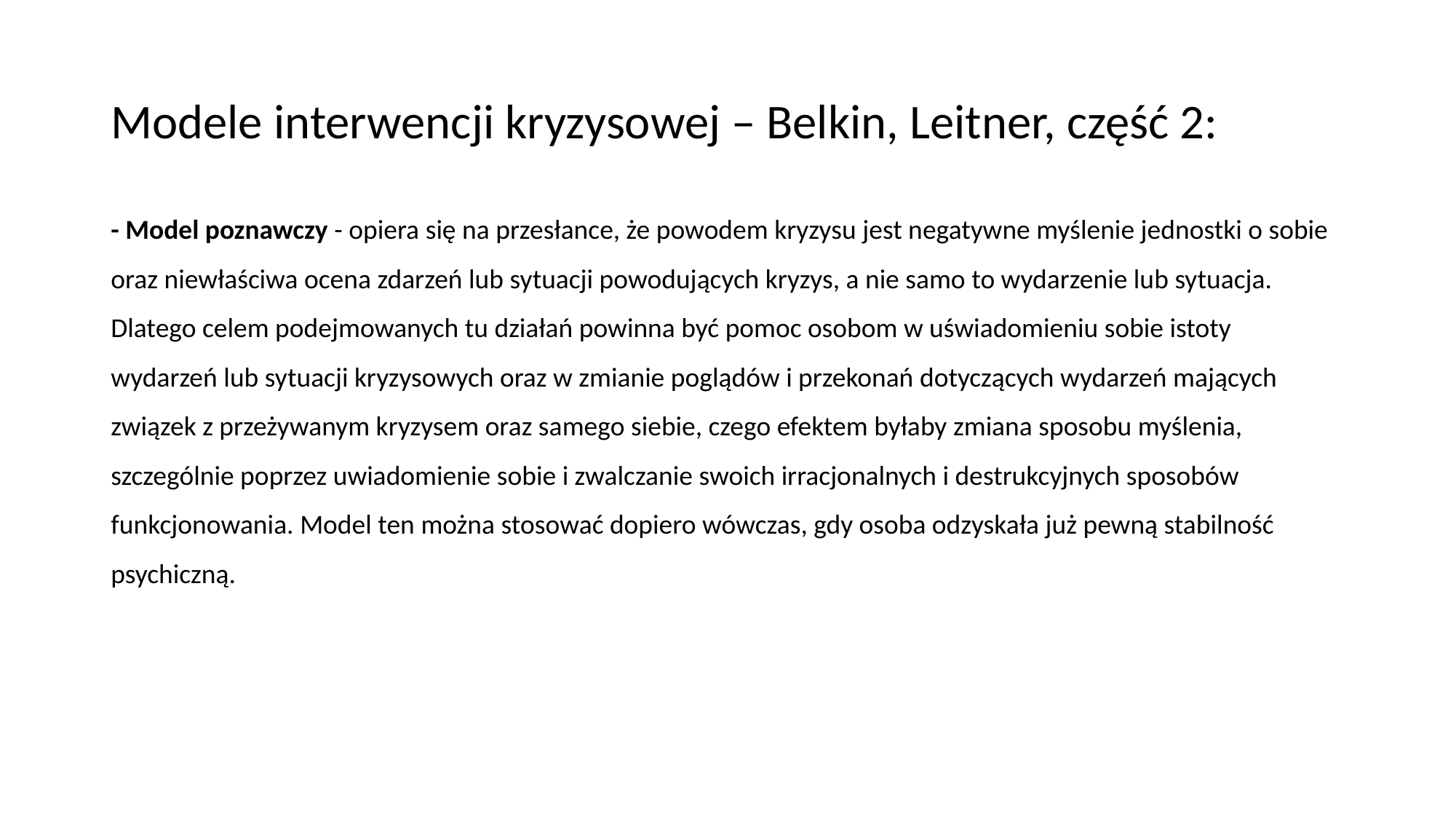

# Modele interwencji kryzysowej – Belkin, Leitner, część 2:
- Model poznawczy - opiera się na przesłance, że powodem kryzysu jest negatywne myślenie jednostki o sobie oraz niewłaściwa ocena zdarzeń lub sytuacji powodujących kryzys, a nie samo to wydarzenie lub sytuacja. Dlatego celem podejmowanych tu działań powinna być pomoc osobom w uświadomieniu sobie istoty wydarzeń lub sytuacji kryzysowych oraz w zmianie poglądów i przekonań dotyczących wydarzeń mających związek z przeżywanym kryzysem oraz samego siebie, czego efektem byłaby zmiana sposobu myślenia, szczególnie poprzez uwiadomienie sobie i zwalczanie swoich irracjonalnych i destrukcyjnych sposobów funkcjonowania. Model ten można stosować dopiero wówczas, gdy osoba odzyskała już pewną stabilność psychiczną.